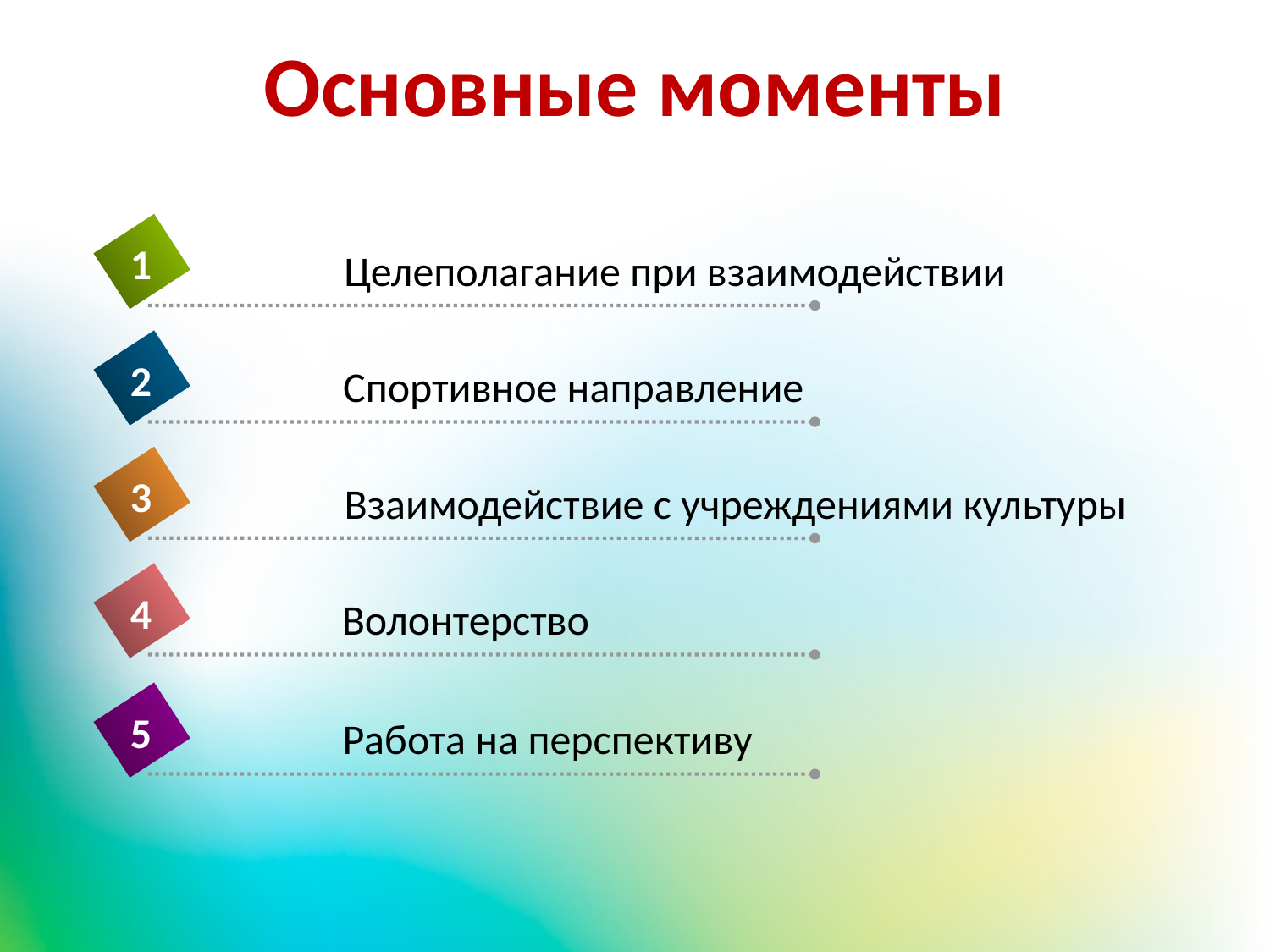

# Основные моменты

1
Целеполагание при взаимодействии

2
Спортивное направление

3
Взаимодействие с учреждениями культуры

4
Волонтерство

5
Работа на перспективу